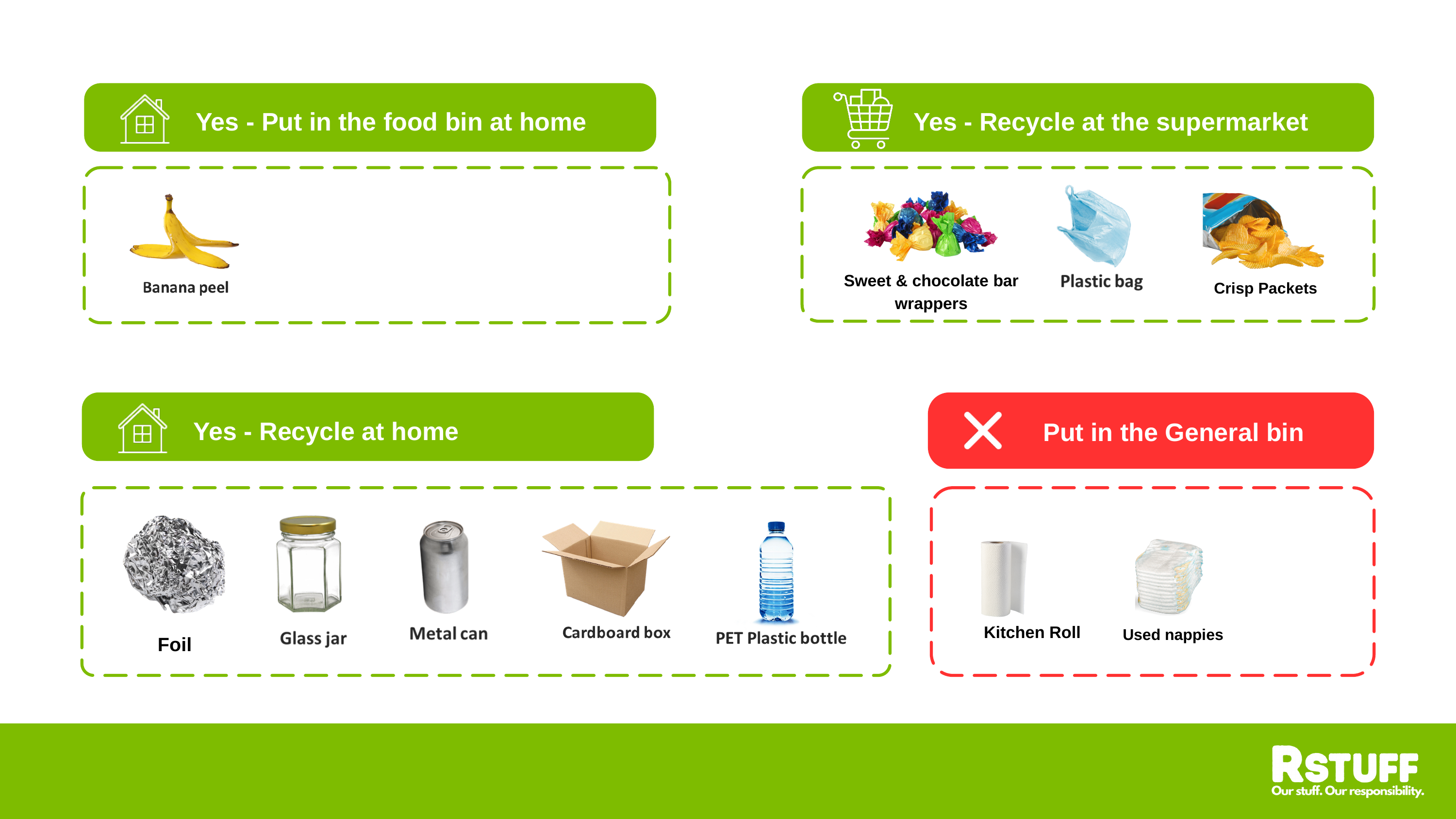

Yes - Put in the food bin at home

Yes - Recycle at the supermarket

Sweet & chocolate bar wrappers
Crisp Packets

Yes - Recycle at home

Put in the General bin

Foil

Used nappies

Kitchen Roll